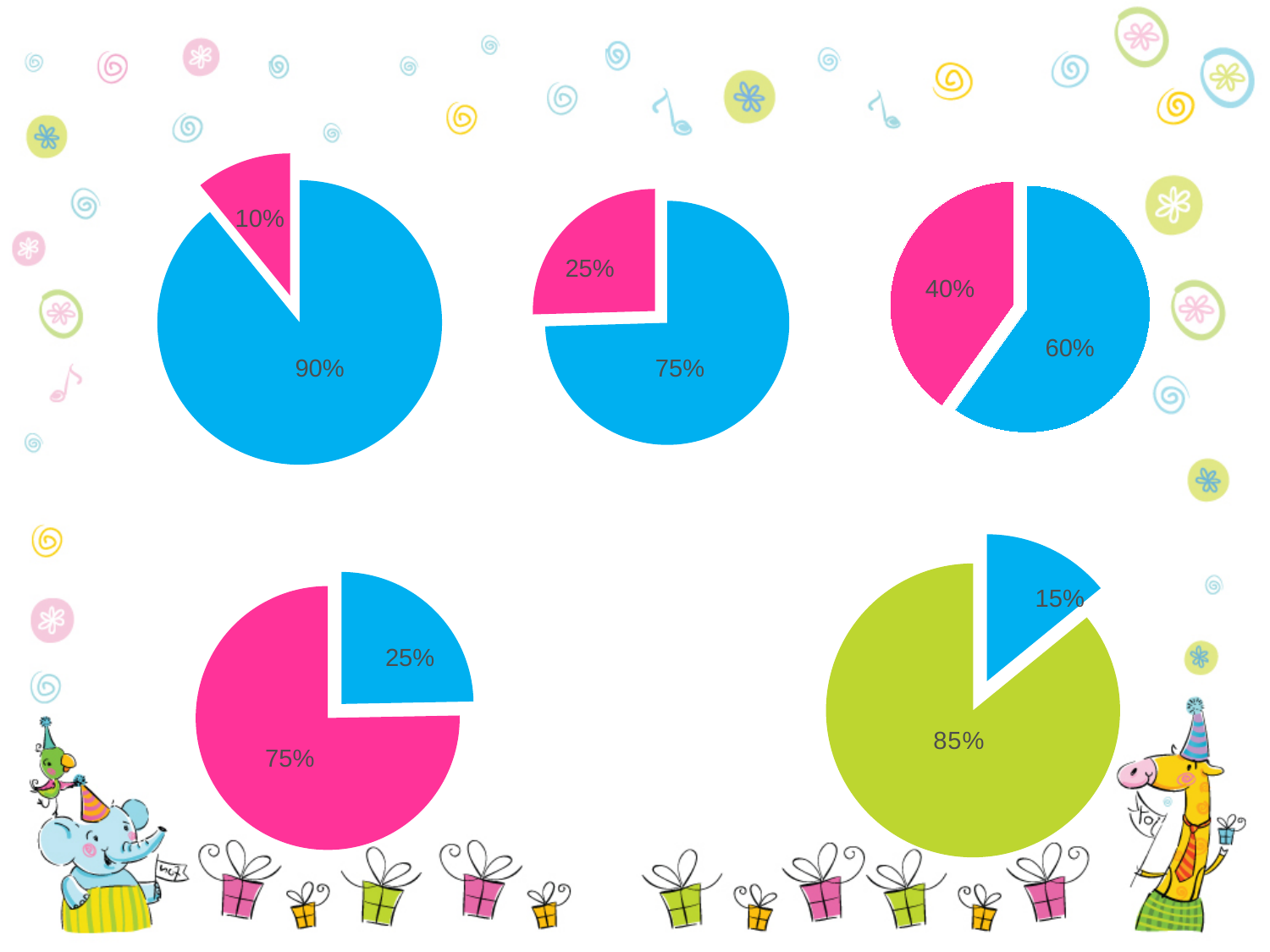

### Chart

| Category | Sales |
|---|---|
| 1st Qtr | 8.200000000000001 |

### Chart

| Category | Sales |
|---|---|
| Solid food | 8.200000000000001 |
| Forula | 2.8 |

### Chart

| Category | Sales |
|---|---|
| formula | 8.200000000000001 |
| solid food | 5.5 |
10%
25%
40%
60%
90%
75%

### Chart

| Category | Sales |
|---|---|
| 1st Qtr | 8.200000000000001 |
| 2nd Qtr | 50.0 |

### Chart

| Category | Sales |
|---|---|
| 1st Qtr | 8.200000000000001 |
| j | 25.0 |
15%
25%
75%